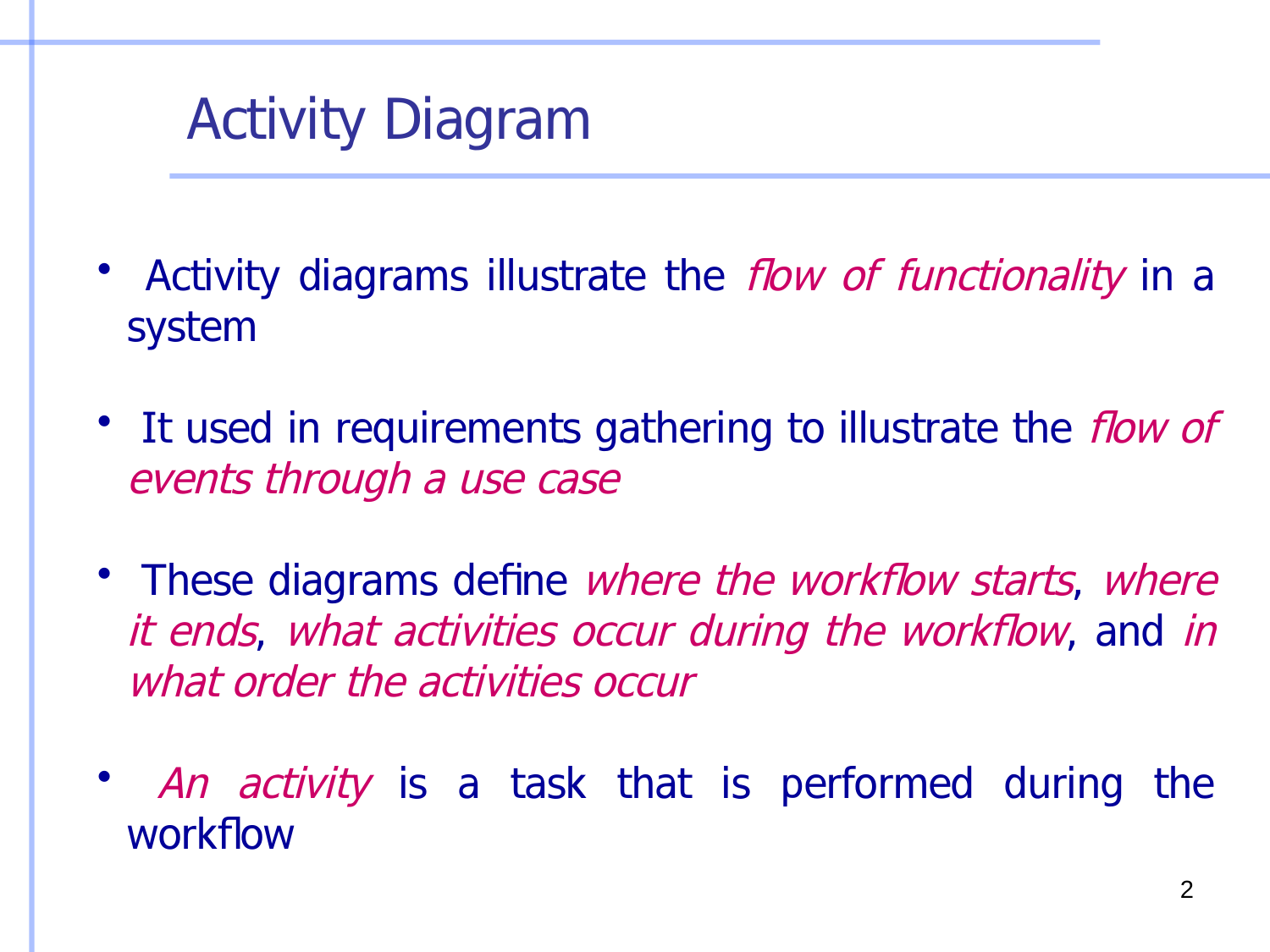

Activity Diagram

 Activity diagrams illustrate the flow of functionality in a system

 It used in requirements gathering to illustrate the flow of events through a use case

 These diagrams define where the workflow starts, where it ends, what activities occur during the workflow, and in what order the activities occur

 An activity is a task that is performed during the workflow
2